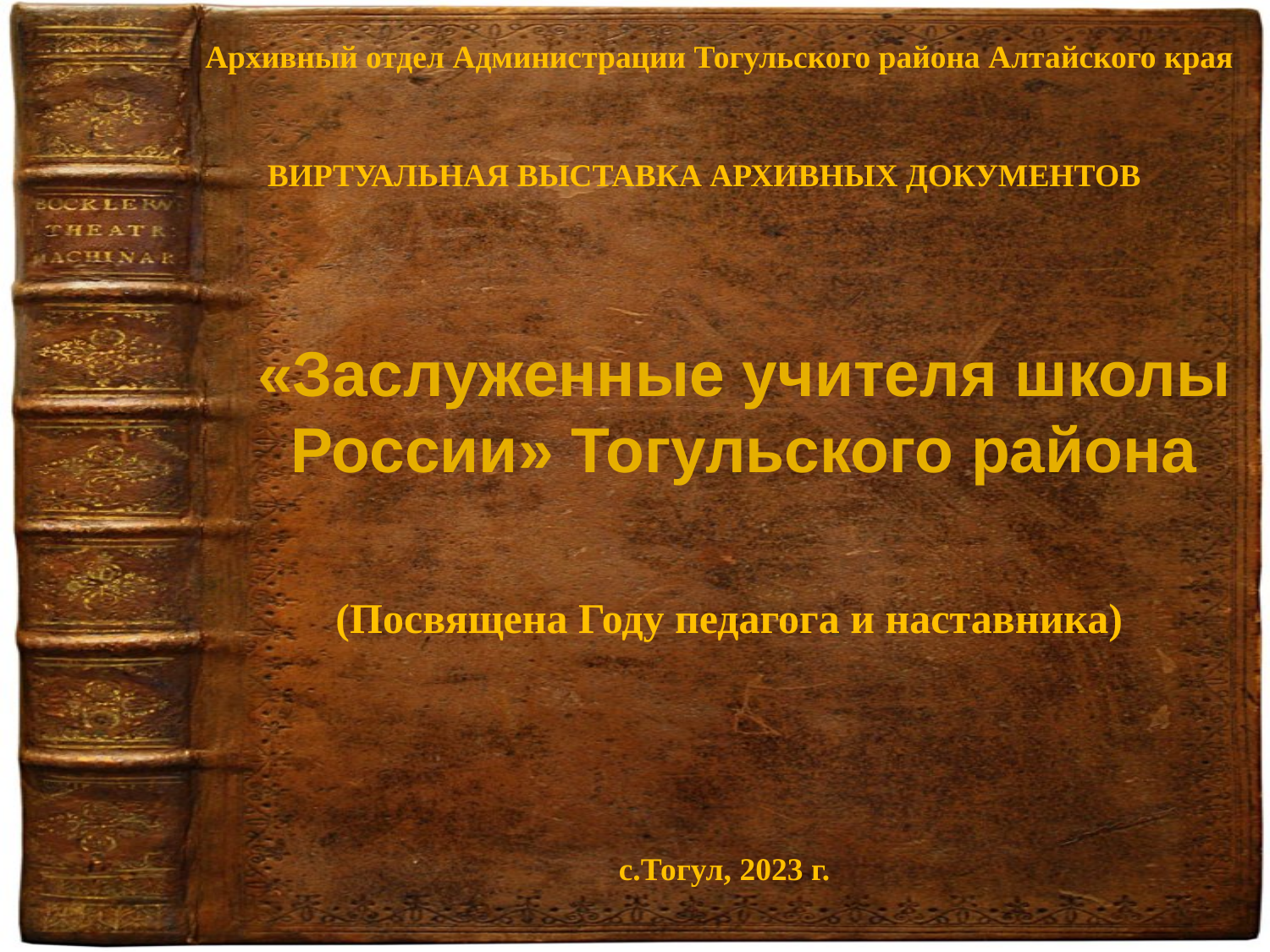

Архивный отдел Администрации Тогульского района Алтайского края
ВИРТУАЛЬНАЯ ВЫСТАВКА АРХИВНЫХ ДОКУМЕНТОВ
# «Заслуженные учителя школы России» Тогульского района
(Посвящена Году педагога и наставника)

с.Тогул, 2023 г.